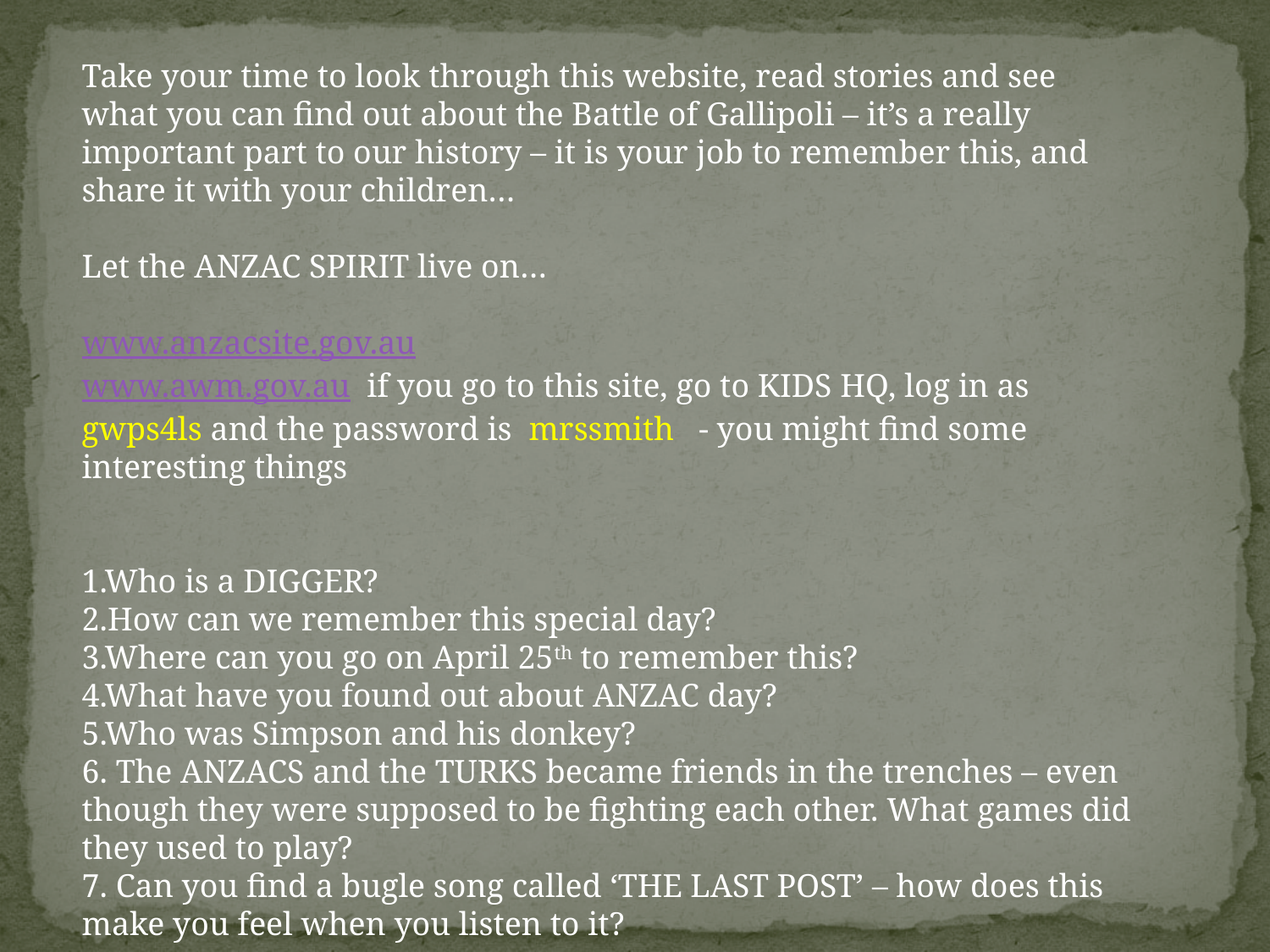

Take your time to look through this website, read stories and see what you can find out about the Battle of Gallipoli – it’s a really important part to our history – it is your job to remember this, and share it with your children…

Let the ANZAC SPIRIT live on…

www.anzacsite.gov.au
www.awm.gov.au  if you go to this site, go to KIDS HQ, log in as gwps4ls and the password is  mrssmith   - you might find some interesting things

1.Who is a DIGGER?
2.How can we remember this special day?
3.Where can you go on April 25th to remember this?
4.What have you found out about ANZAC day?
5.Who was Simpson and his donkey?
6. The ANZACS and the TURKS became friends in the trenches – even though they were supposed to be fighting each other. What games did they used to play?
7. Can you find a bugle song called ‘THE LAST POST’ – how does this make you feel when you listen to it?